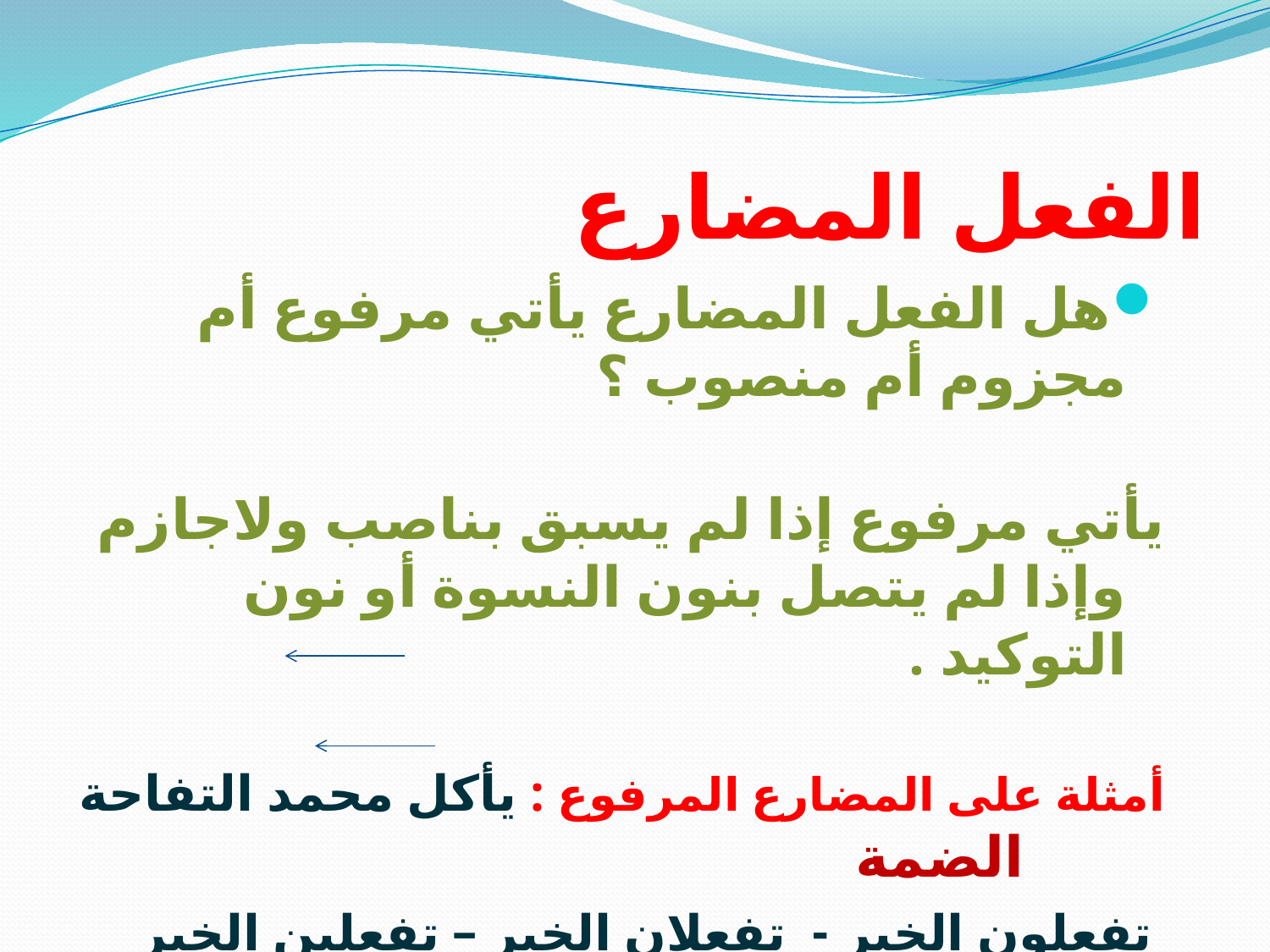

# الفعل المضارع
هل الفعل المضارع يأتي مرفوع أم مجزوم أم منصوب ؟

يأتي مرفوع إذا لم يسبق بناصب ولاجازم وإذا لم يتصل بنون النسوة أو نون التوكيد .

أمثلة على المضارع المرفوع : يأكل محمد التفاحة           الضمة
 تفعلون الخير -  تفعلان الخير – تفعلين الخير           ثبوت النون